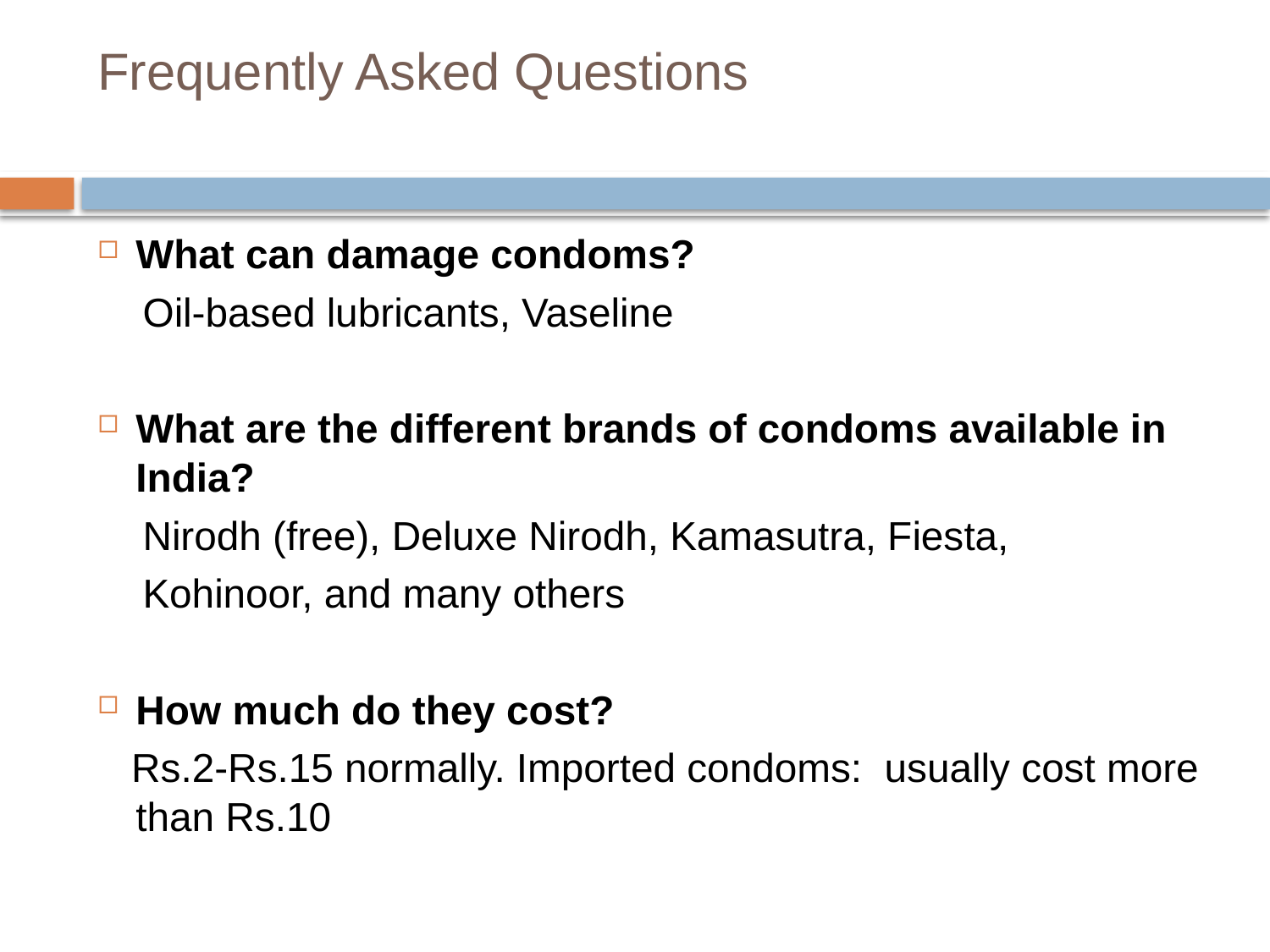

# Frequently Asked Questions
What can damage condoms?
    Oil-based lubricants, Vaseline

What are the different brands of condoms available in India?
    Nirodh (free), Deluxe Nirodh, Kamasutra, Fiesta,
    Kohinoor, and many others

How much do they cost?
   Rs.2-Rs.15 normally. Imported condoms:  usually cost more than Rs.10